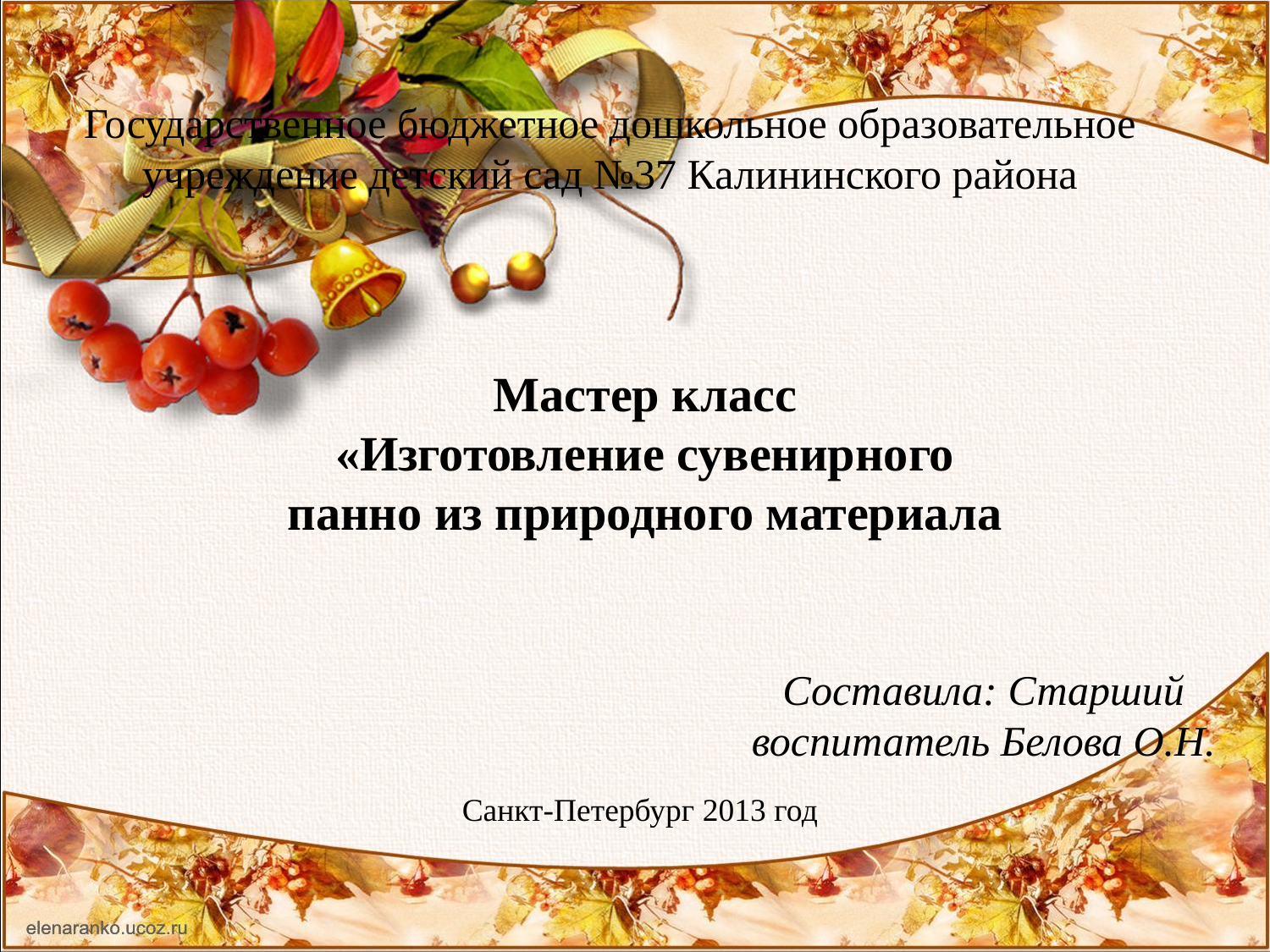

Государственное бюджетное дошкольное образовательное учреждение детский сад №37 Калининского района

Мастер класс
«Изготовление сувенирного панно из природного материала

Составила: Старший воспитатель Белова О.Н.
Санкт-Петербург 2013 год